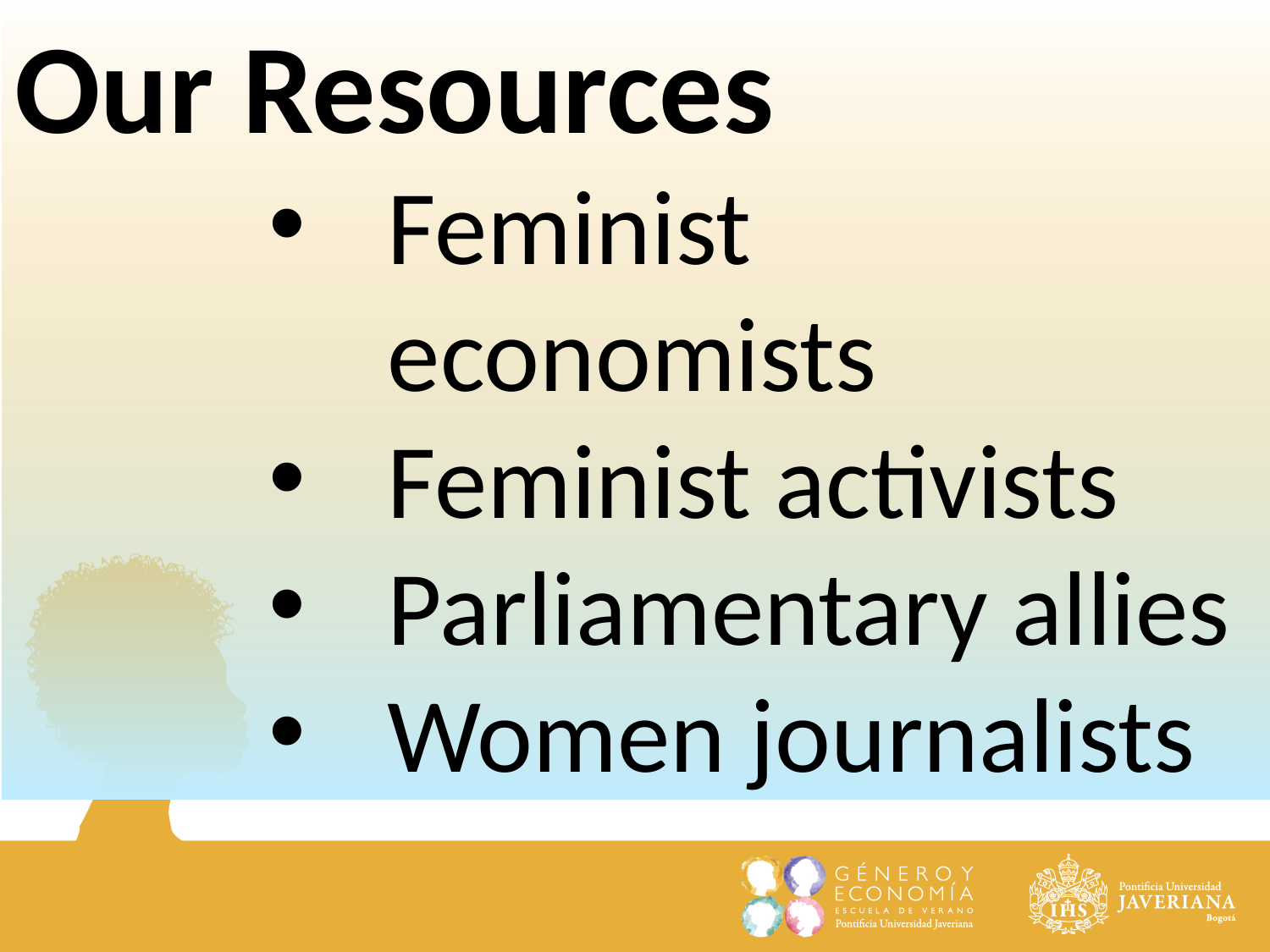

Our Resources
Feminist economists
Feminist activists
Parliamentary allies
Women journalists